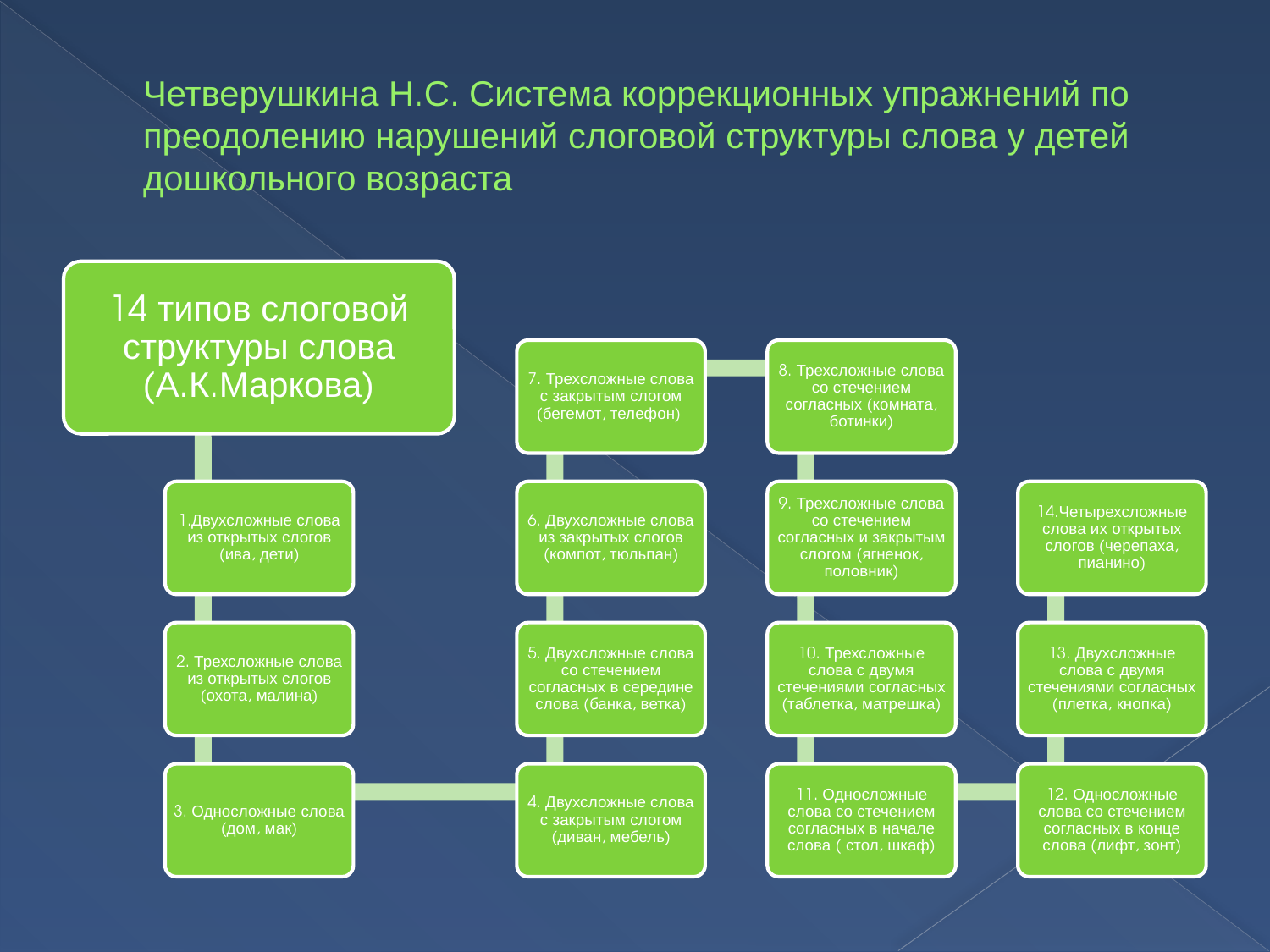

# Четверушкина Н.С. Система коррекционных упражнений по преодолению нарушений слоговой структуры слова у детей дошкольного возраста
14 типов слоговой структуры слова (А.К.Маркова)
1.Двухсложные слова из открытых слогов (ива, дети)
2. Трехсложные слова из открытых слогов (охота, малина)
3. Односложные слова (дом, мак)
4. Двухсложные слова с закрытым слогом (диван, мебель)
5. Двухсложные слова со стечением согласных в середине слова (банка, ветка)
6. Двухсложные слова из закрытых слогов (компот, тюльпан)
7. Трехсложные слова с закрытым слогом (бегемот, телефон)
8. Трехсложные слова со стечением согласных (комната, ботинки)
9. Трехсложные слова со стечением согласных и закрытым слогом (ягненок, половник)
10. Трехсложные слова с двумя стечениями согласных (таблетка, матрешка)
11. Односложные слова со стечением согласных в начале слова ( стол, шкаф)
12. Односложные слова со стечением согласных в конце слова (лифт, зонт)
13. Двухсложные слова с двумя стечениями согласных (плетка, кнопка)
14.Четырехсложные слова их открытых слогов (черепаха, пианино)